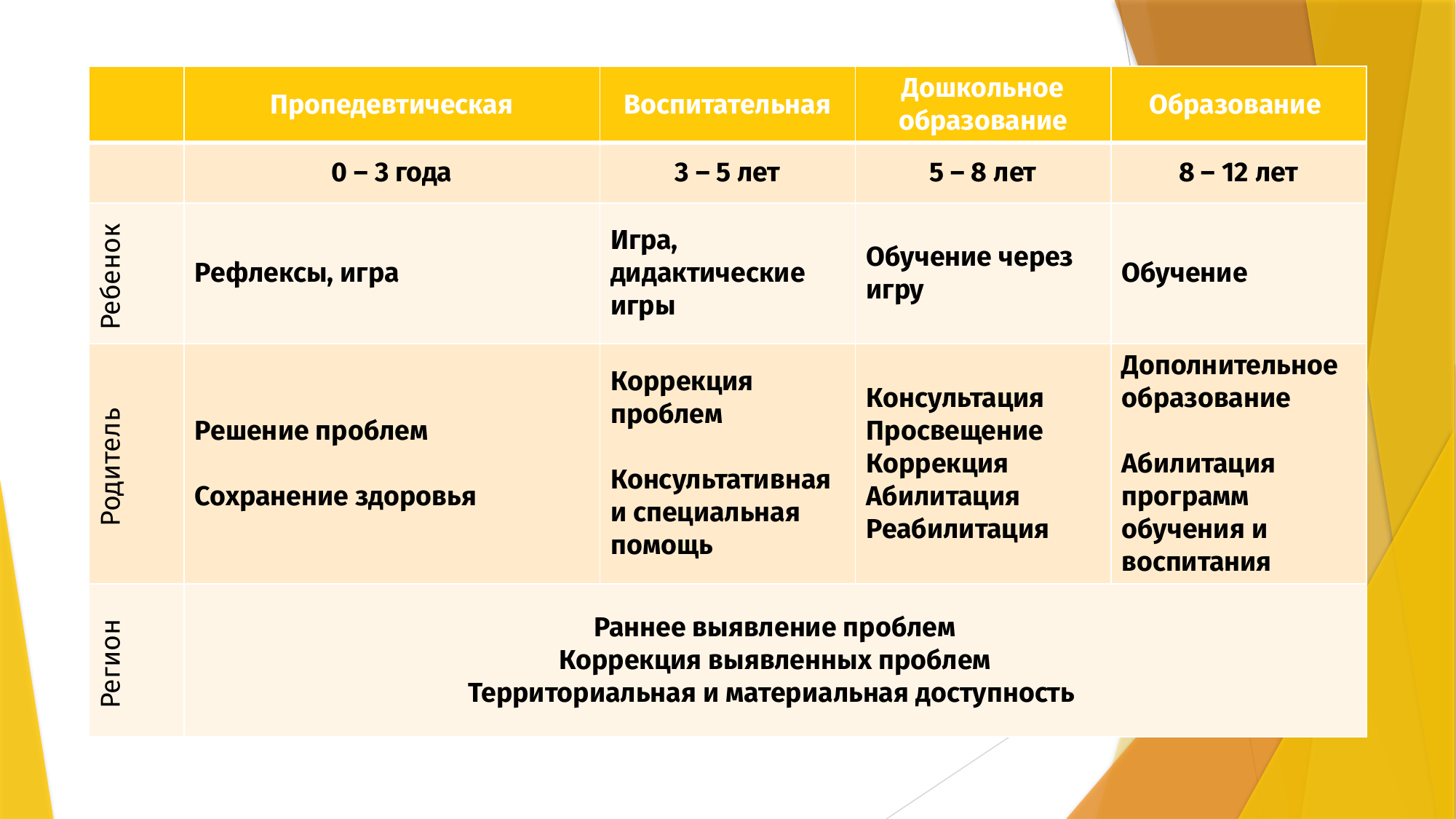

|  | Пропедевтическая | Воспитательная | Дошкольное образование | Образование |
| --- | --- | --- | --- | --- |
|  | 0 – 3 года | 3 – 5 лет | 5 – 8 лет | 8 – 12 лет |
| Ребенок | Рефлексы, игра | Игра, дидактические игры | Обучение через игру | Обучение |
| Родитель | Решение проблем Сохранение здоровья | Коррекция проблем Консультативная и специальная помощь | Консультация Просвещение Коррекция Абилитация Реабилитация | Дополнительное образование Абилитация программ обучения и воспитания |
| Регион | Раннее выявление проблем Коррекция выявленных проблем Территориальная и материальная доступность |  |  |  |